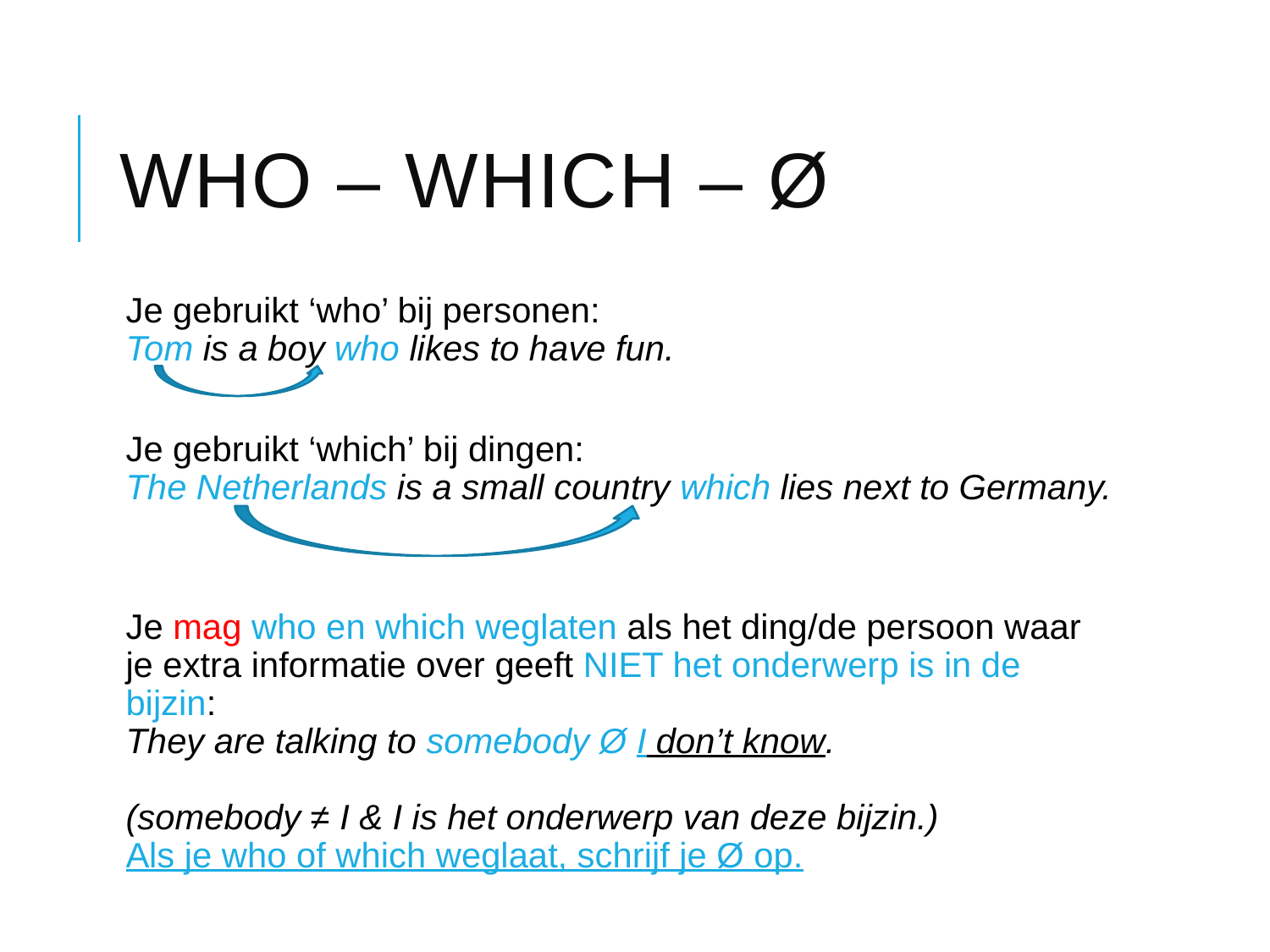

# Who – which – Ø
Je gebruikt ‘who’ bij personen:
Tom is a boy who likes to have fun.
Je gebruikt ‘which’ bij dingen:
The Netherlands is a small country which lies next to Germany.
Je mag who en which weglaten als het ding/de persoon waar je extra informatie over geeft NIET het onderwerp is in de bijzin:
They are talking to somebody Ø I don’t know.
(somebody ≠ I & I is het onderwerp van deze bijzin.)
Als je who of which weglaat, schrijf je Ø op.